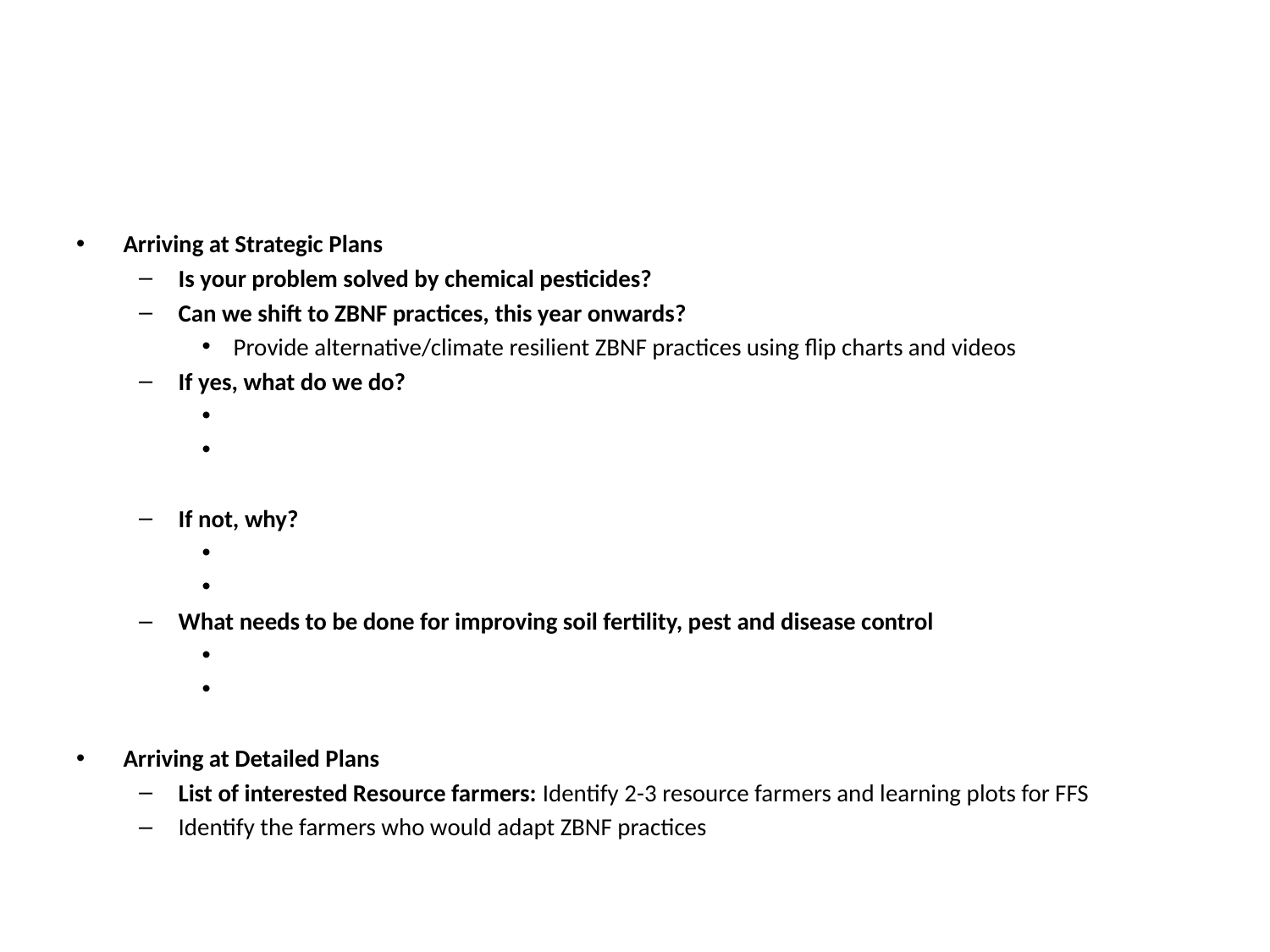

#
Arriving at Strategic Plans
Is your problem solved by chemical pesticides?
Can we shift to ZBNF practices, this year onwards?
Provide alternative/climate resilient ZBNF practices using flip charts and videos
If yes, what do we do?

If not, why?

What needs to be done for improving soil fertility, pest and disease control

Arriving at Detailed Plans
List of interested Resource farmers: Identify 2-3 resource farmers and learning plots for FFS
Identify the farmers who would adapt ZBNF practices